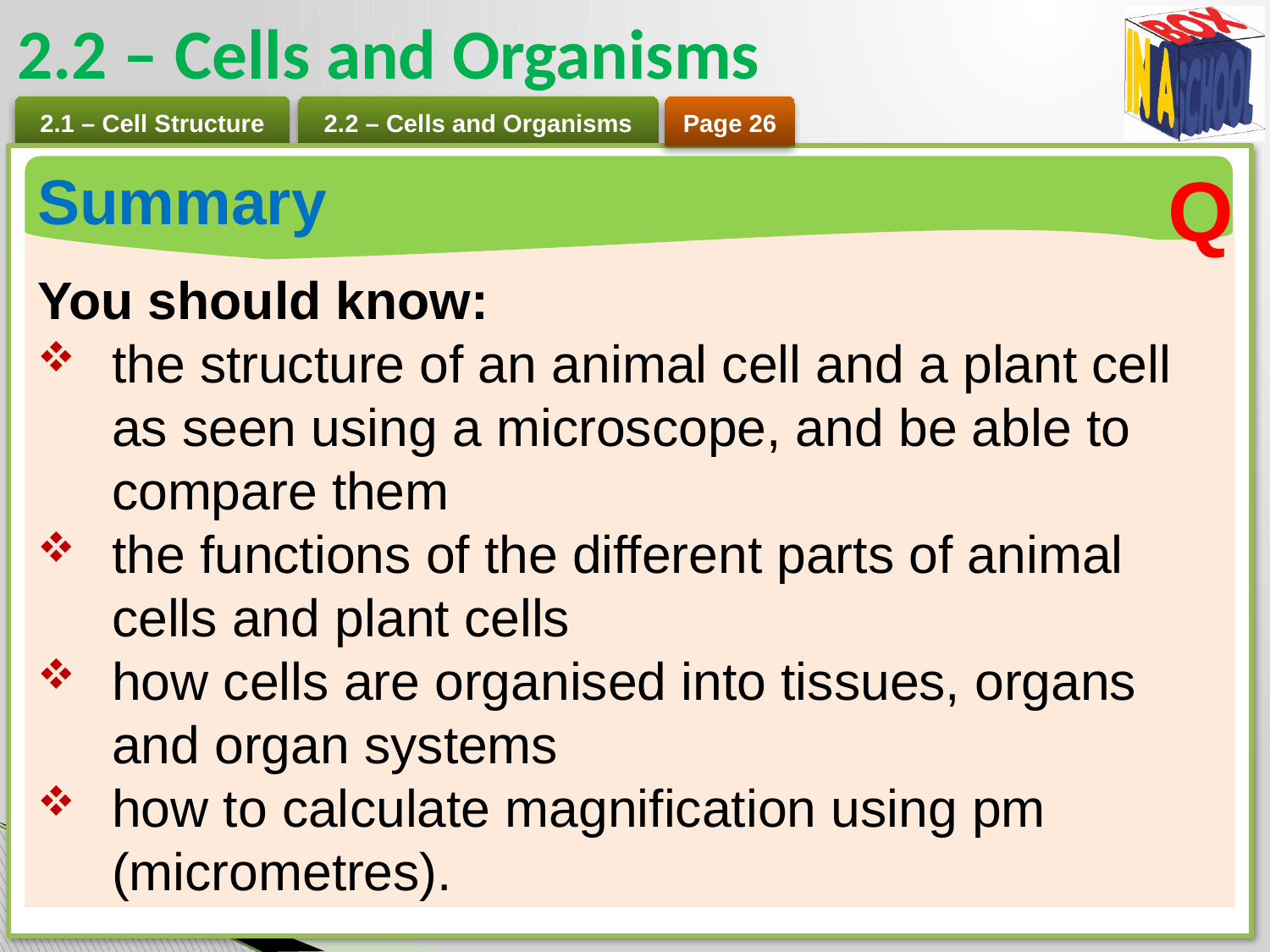

# 2.2 – Cells and Organisms
Page 26
Q
Summary
You should know:
the structure of an animal cell and a plant cell as seen using a microscope, and be able to compare them
the functions of the different parts of animal cells and plant cells
how cells are organised into tissues, organs and organ systems
how to calculate magnification using pm (micrometres).